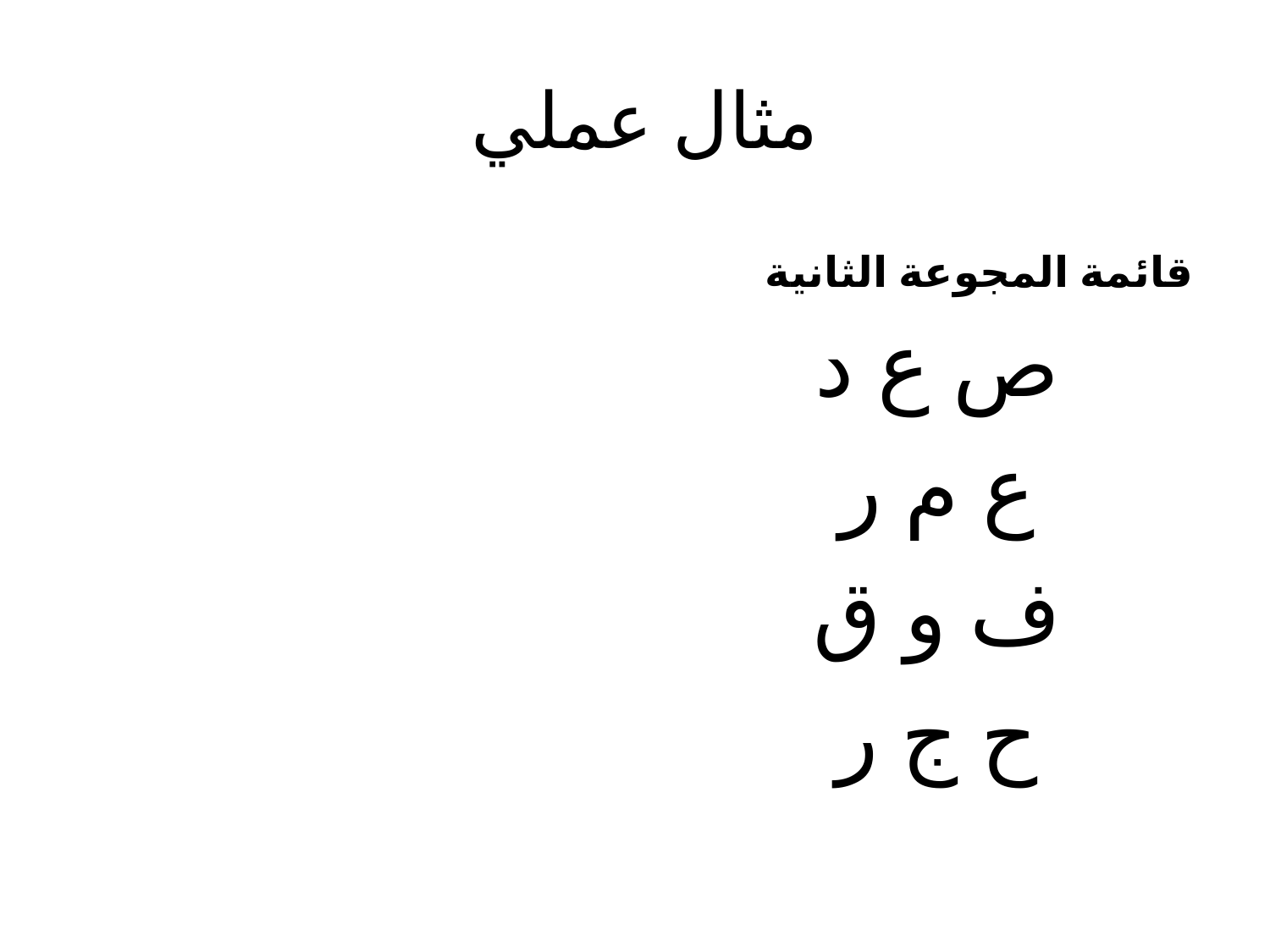

# مثال عملي

قائمة المجوعة الثانية

ص ع د
ع م ر
ف و ق
ح ج ر